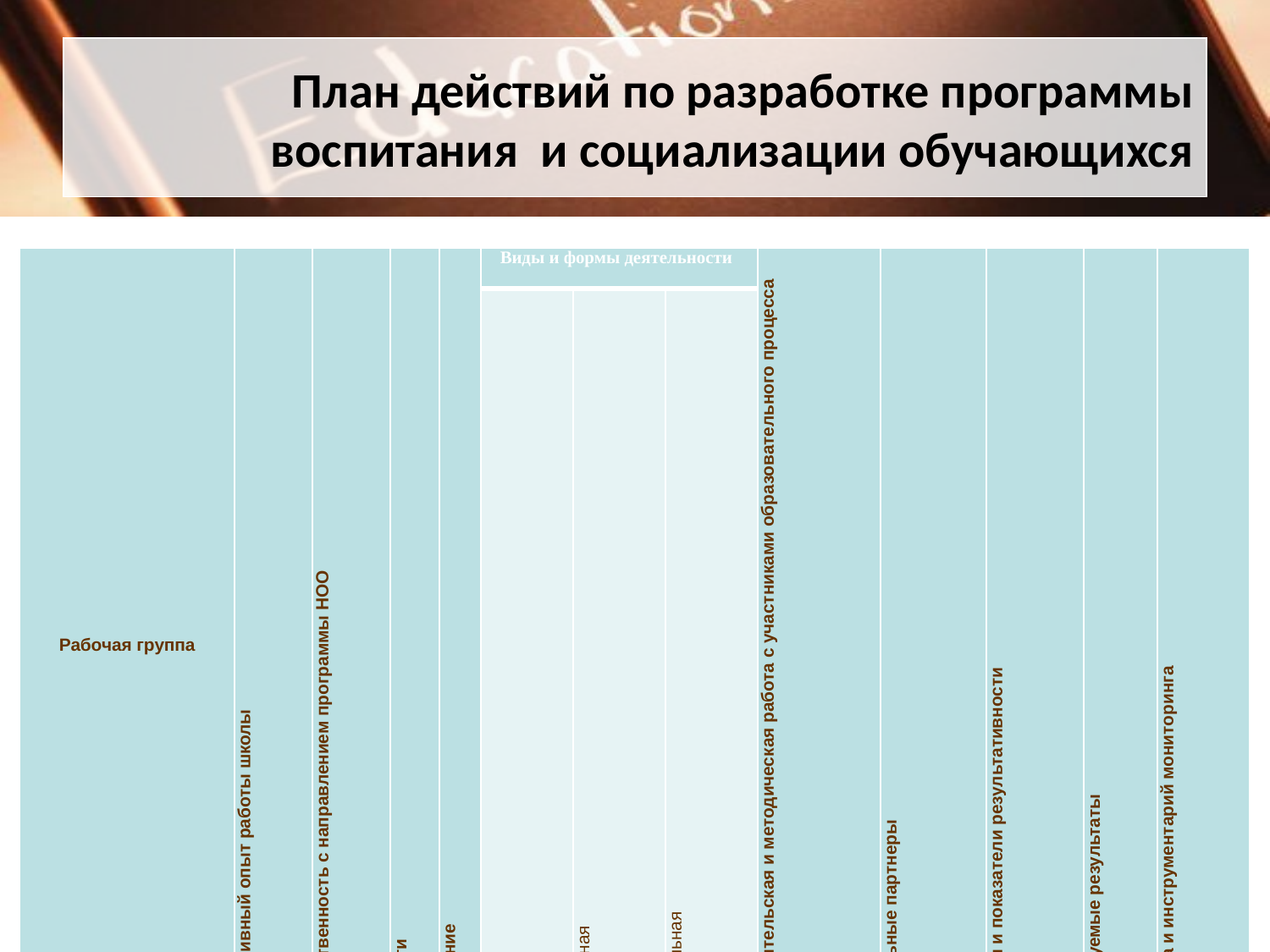

# План действий по разработке программы воспитания  и социализации обучающихся
| Рабочая группа | Эффективный опыт работы школы | Преемственность с направлением программы НОО | Ценности | Содержание | Виды и формы деятельности |  |  | Просветительская и методическая работа с участниками образовательного процесса | Социальные партнеры | Критерии и показатели результативности | Планируемые результаты | Методика и инструментарий мониторинга |
| --- | --- | --- | --- | --- | --- | --- | --- | --- | --- | --- | --- | --- |
|  |  |  |  |  | Урочная | Внеурочная | Внешкольная |  |  |  |  |  |
| Воспитание гражданственности, патриотизма |  |  |  |  |  |  |  |  |  |  |  |  |
| Воспитание нравственных чувств, убеждений |  |  |  |  |  |  |  |  |  |  |  |  |
| Воспитание социальной ответственности |  |  |  |  |  |  |  |  |  |  |  |  |
| Воспитание трудолюбия |  |  |  |  |  |  |  |  |  |  |  |  |
| Профессиональная ориентация |  |  |  |  |  |  |  |  |  |  |  |  |
| Воспитание экологической культуры |  |  |  |  |  |  |  |  |  |  |  |  |
| Воспитание здорового образа жизни |  |  |  |  |  |  |  |  |  |  |  |  |
| Эстетическое воспитание |  |  |  |  |  |  |  |  |  |  |  |  |